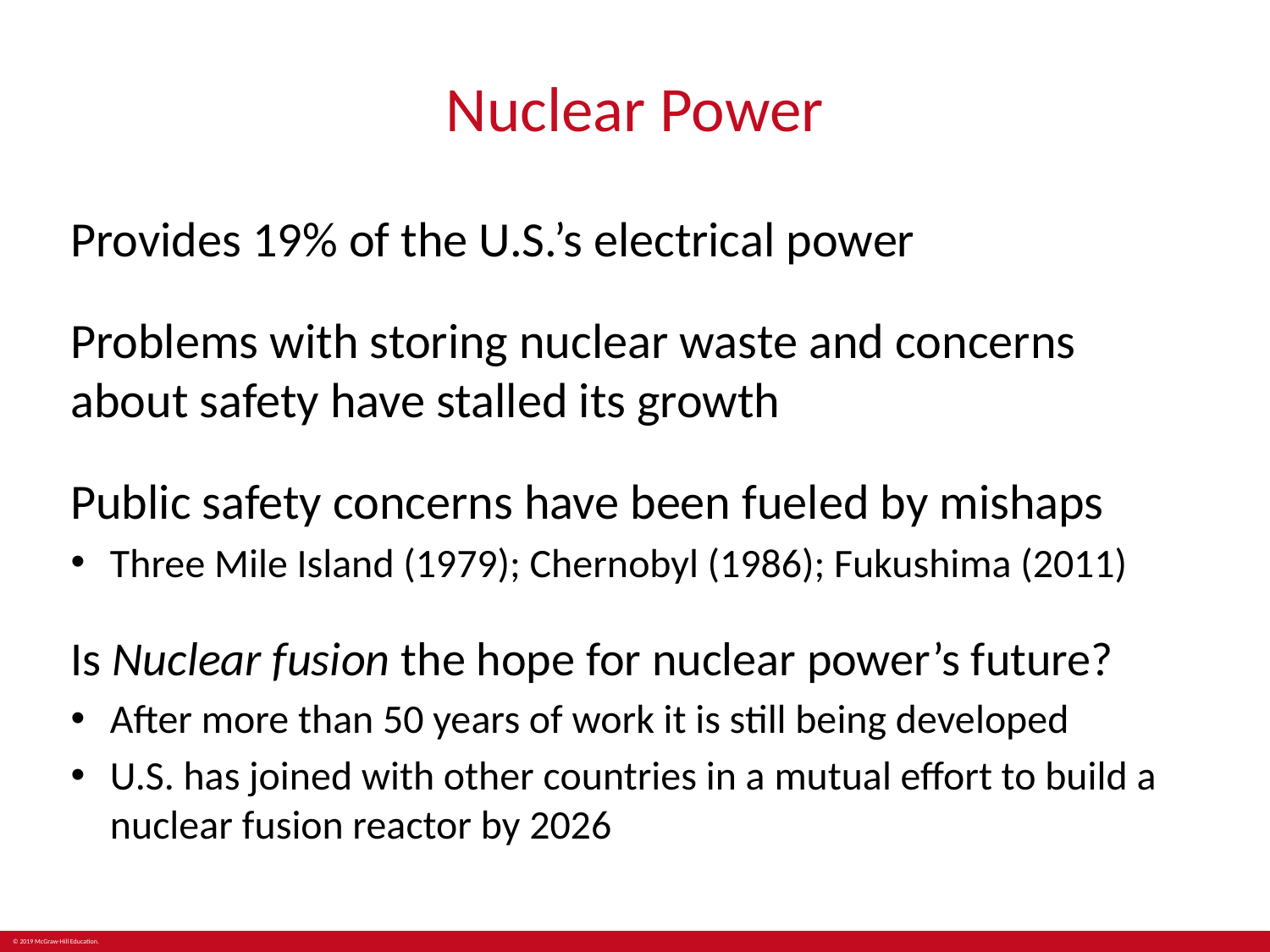

# Nuclear Power
Provides 19% of the U.S.’s electrical power
Problems with storing nuclear waste and concerns about safety have stalled its growth
Public safety concerns have been fueled by mishaps
Three Mile Island (1979); Chernobyl (1986); Fukushima (2011)
Is Nuclear fusion the hope for nuclear power’s future?
After more than 50 years of work it is still being developed
U.S. has joined with other countries in a mutual effort to build a nuclear fusion reactor by 2026